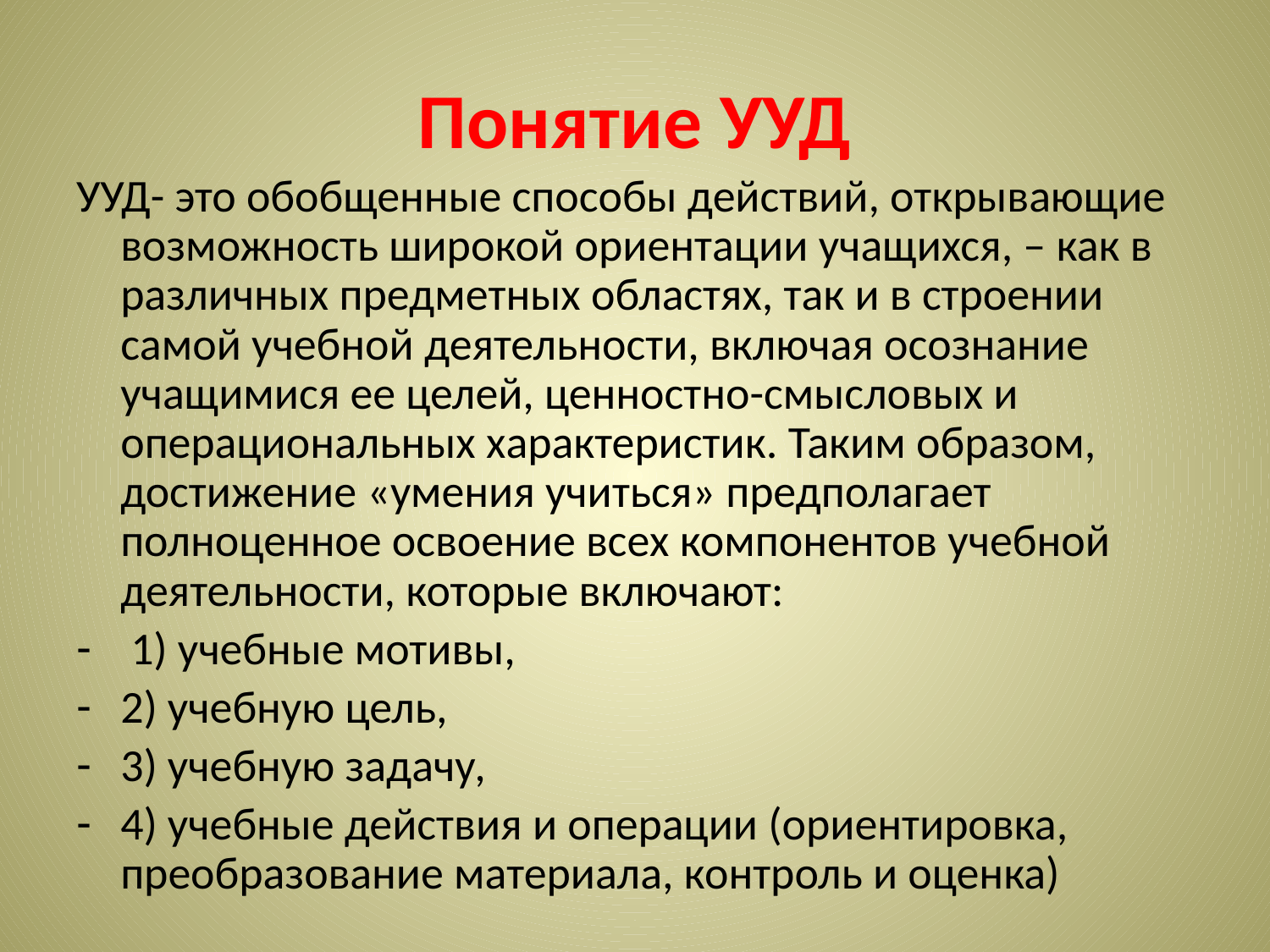

# Понятие УУД
УУД- это обобщенные способы действий, открывающие возможность широкой ориентации учащихся, – как в различных предметных областях, так и в строении самой учебной деятельности, включая осознание учащимися ее целей, ценностно-смысловых и операциональных характеристик. Таким образом, достижение «умения учиться» предполагает  полноценное освоение всех компонентов учебной деятельности, которые включают:
 1) учебные мотивы,
2) учебную цель,
3) учебную задачу,
4) учебные действия и операции (ориентировка, преобразование материала, контроль и оценка)